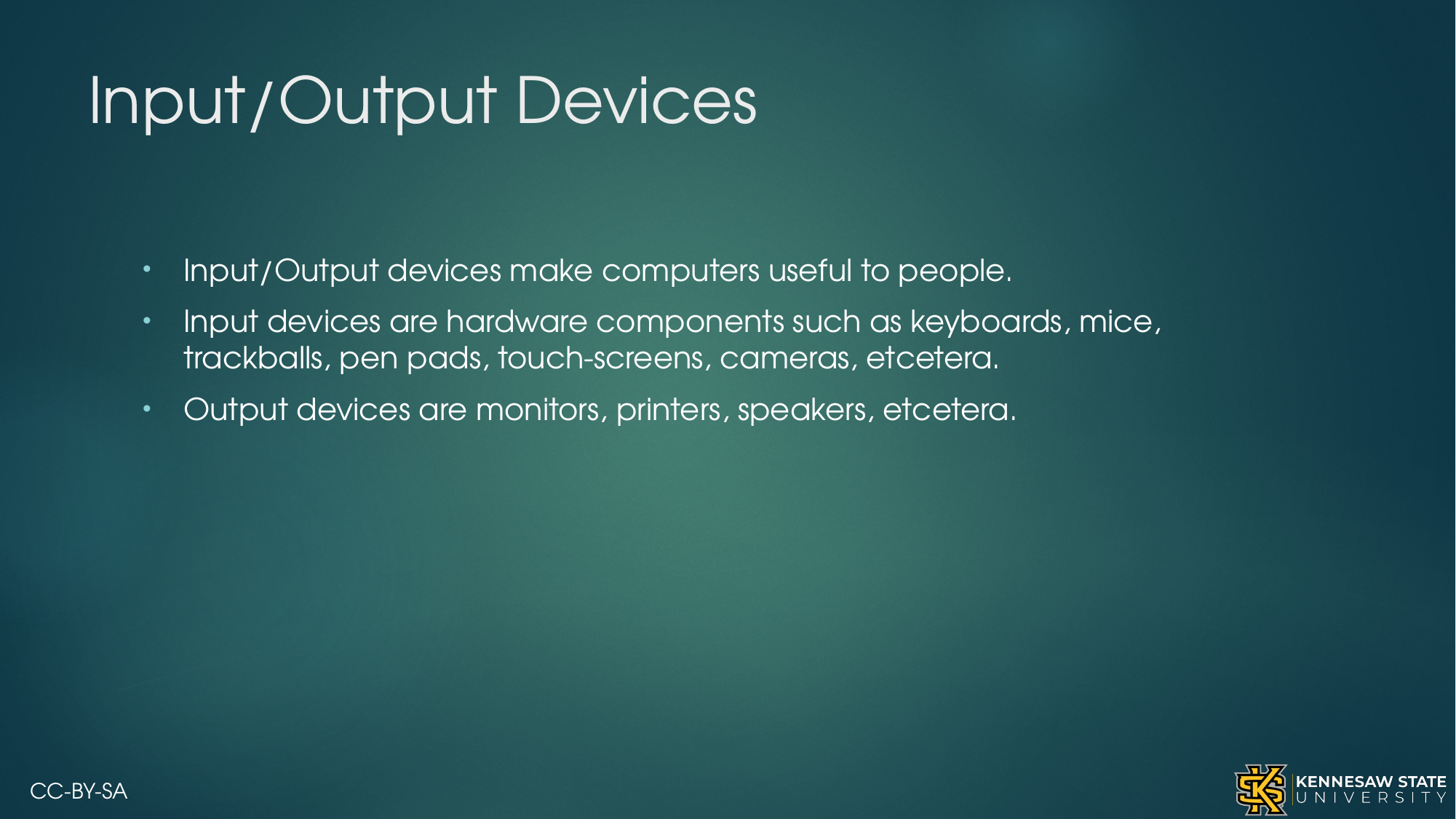

# Input/Output Devices
Input/Output devices make computers useful to people.
Input devices are hardware components such as keyboards, mice, trackballs, pen pads, touch-screens, cameras, etcetera.
Output devices are monitors, printers, speakers, etcetera.